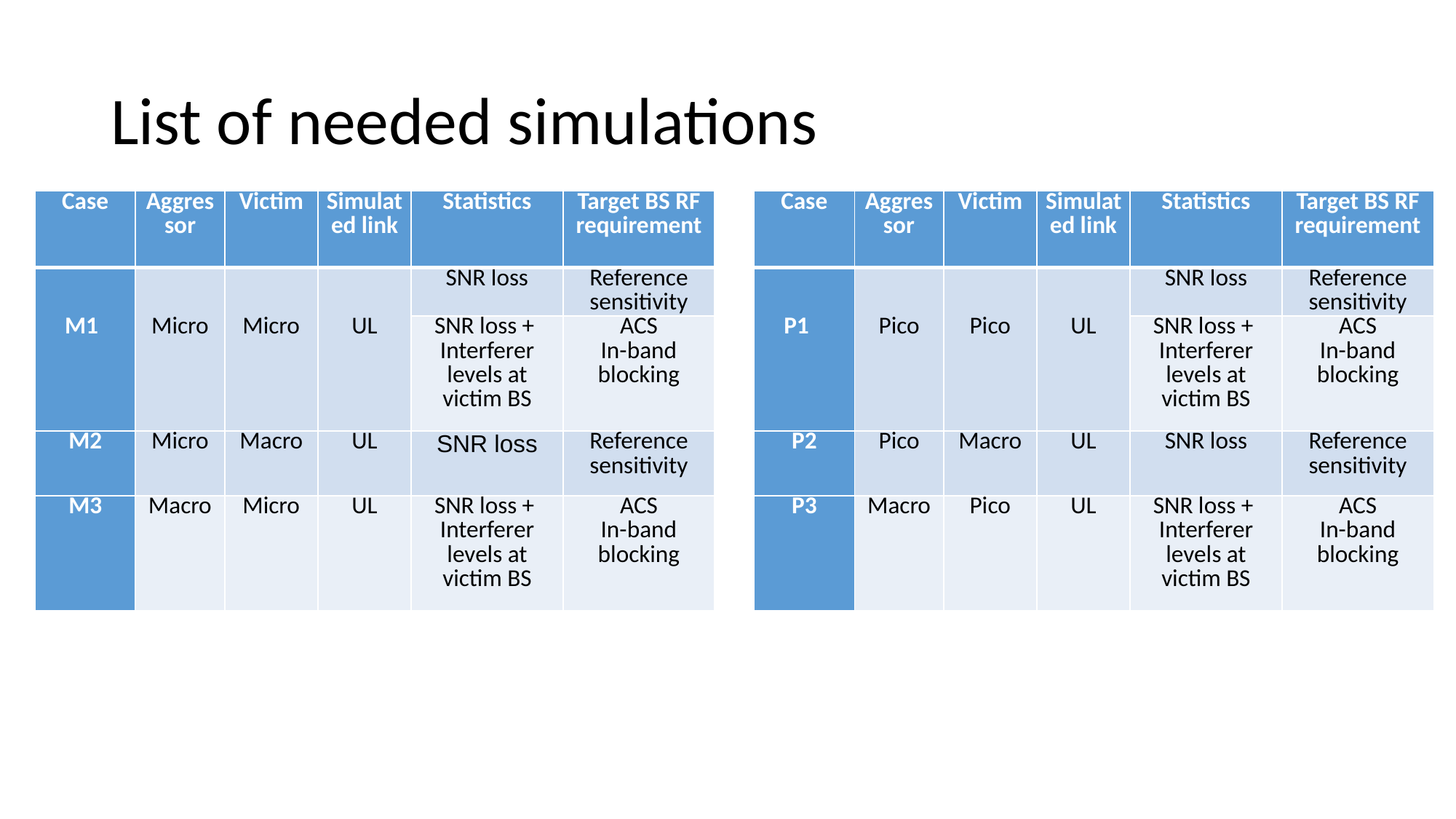

# List of needed simulations
| Case | Aggressor | Victim | Simulated link | Statistics | Target BS RF requirement |
| --- | --- | --- | --- | --- | --- |
| P1 | Pico | Pico | UL | SNR loss | Reference sensitivity |
|  |  |  |  | SNR loss + Interferer levels at victim BS | ACS In-band blocking |
| P2 | Pico | Macro | UL | SNR loss | Reference sensitivity |
| P3 | Macro | Pico | UL | SNR loss + Interferer levels at victim BS | ACS In-band blocking |
| Case | Aggressor | Victim | Simulated link | Statistics | Target BS RF requirement |
| --- | --- | --- | --- | --- | --- |
| M1 | Micro | Micro | UL | SNR loss | Reference sensitivity |
|  |  |  |  | SNR loss + Interferer levels at victim BS | ACS In-band blocking |
| M2 | Micro | Macro | UL | SNR loss | Reference sensitivity |
| M3 | Macro | Micro | UL | SNR loss + Interferer levels at victim BS | ACS In-band blocking |